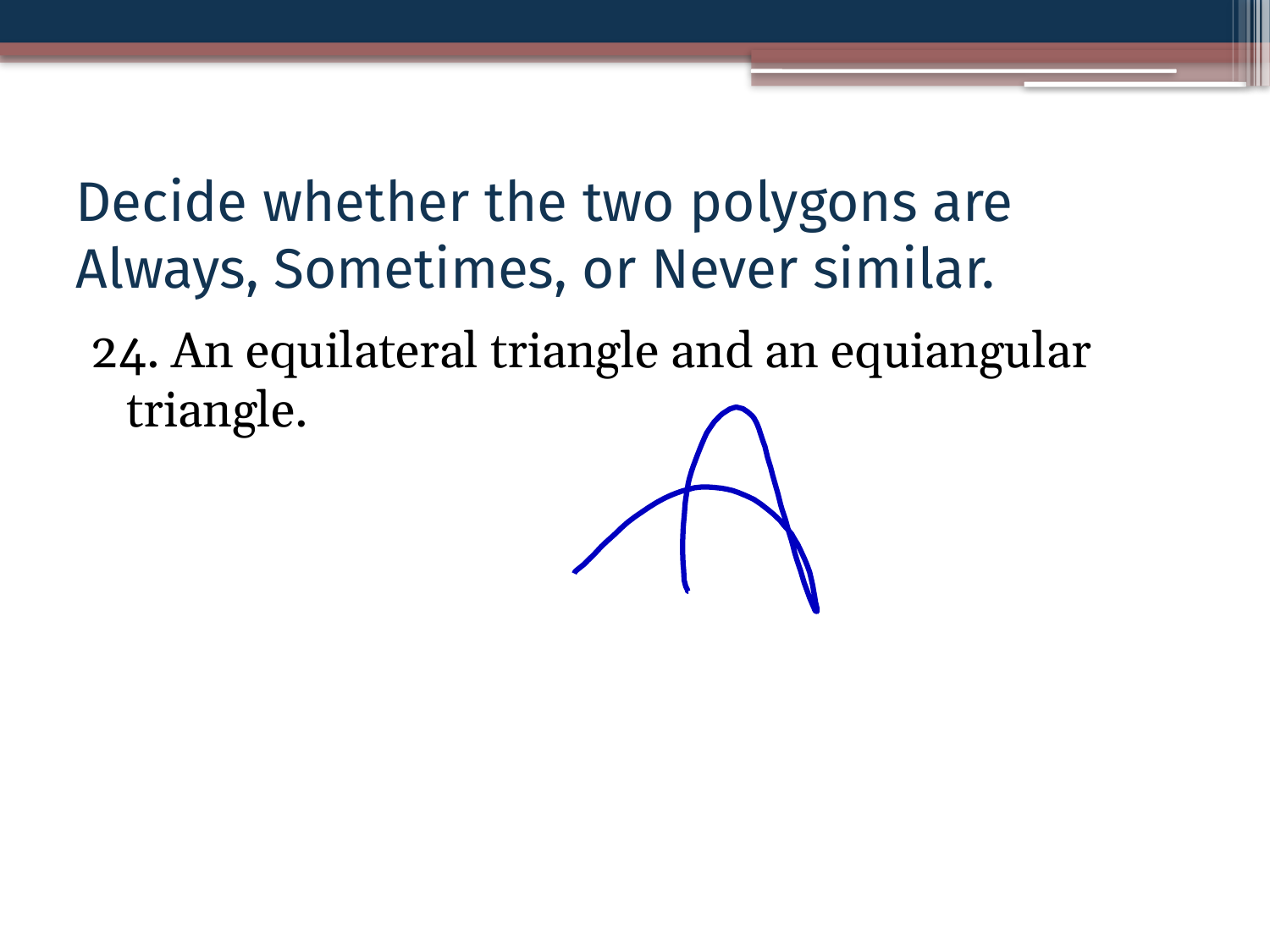

# Decide whether the two polygons are Always, Sometimes, or Never similar.

24. An equilateral triangle and an equiangular triangle.